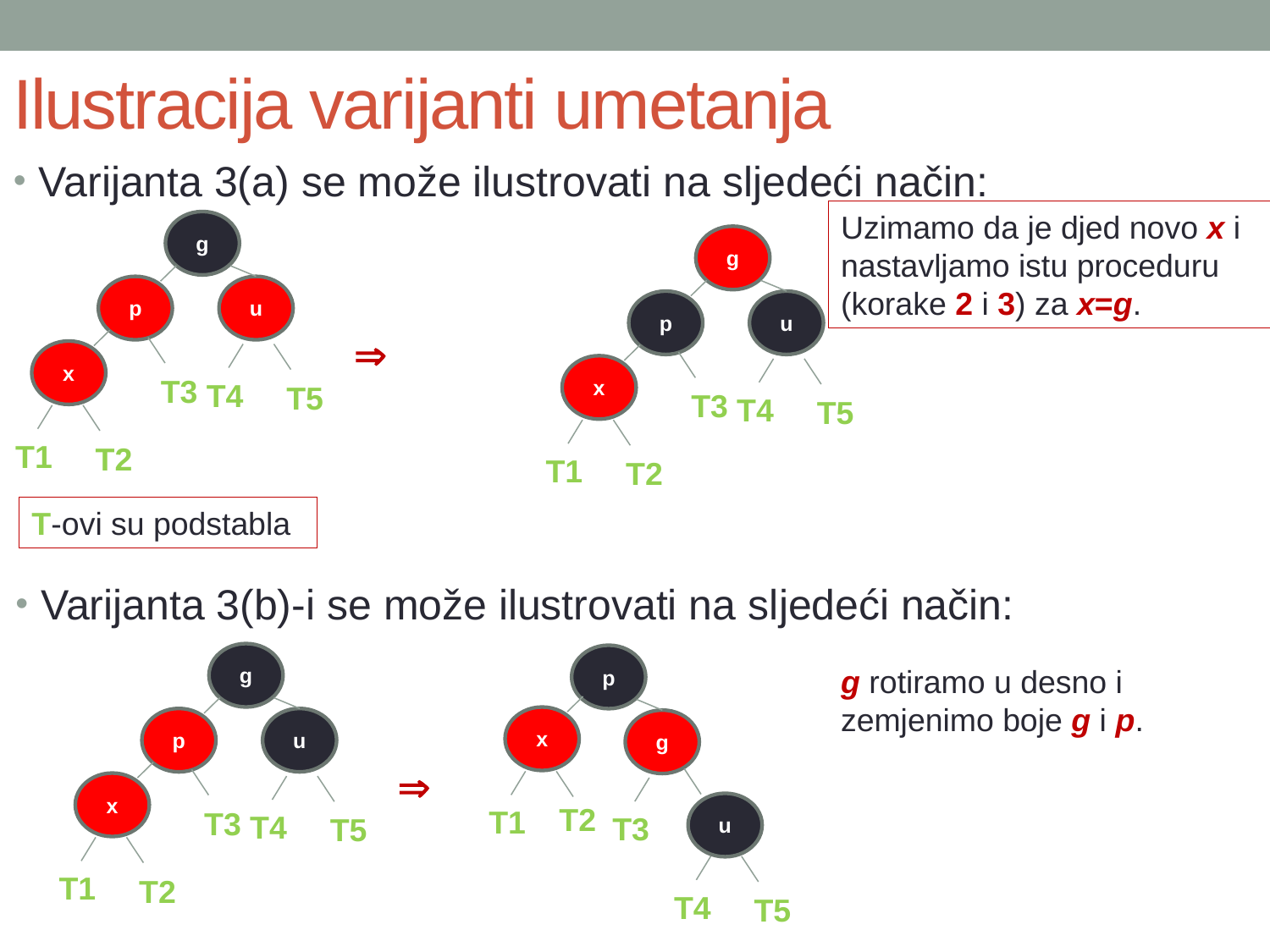

# Ilustracija varijanti umetanja
Varijanta 3(a) se može ilustrovati na sljedeći način:
Uzimamo da je djed novo x i nastavljamo istu proceduru (korake 2 i 3) za x=g.
g
g
⇒
p
u
p
u
x
x
T3
T4
T5
T3
T4
T5
T1
T2
T1
T2
T-ovi su podstabla
Varijanta 3(b)-i se može ilustrovati na sljedeći način:
g
p
g rotiramo u desno i zemjenimo boje g i p.
⇒
x
p
u
g
x
T2
u
T1
T3
T4
T3
T5
T1
T2
T4
T5